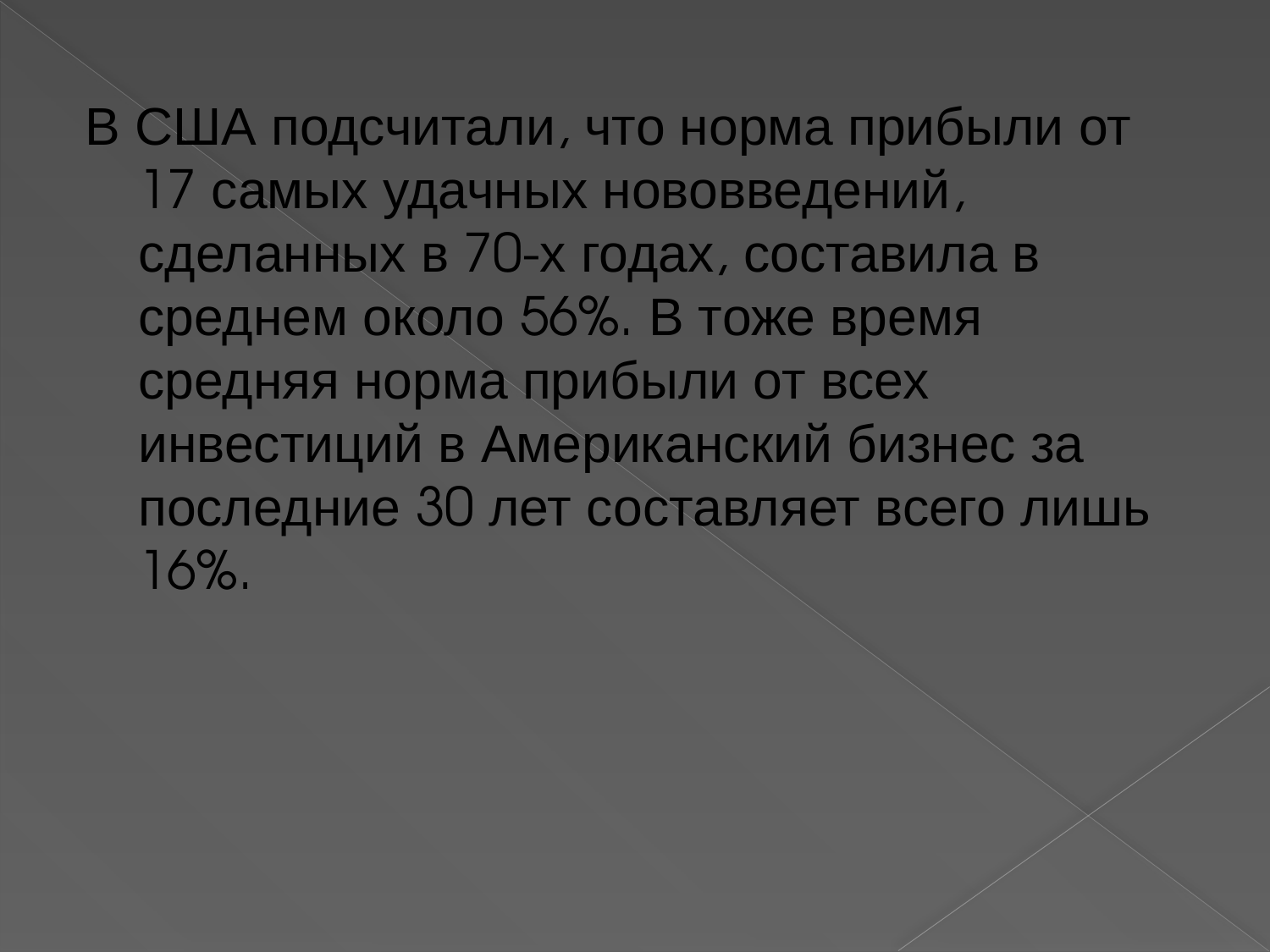

В США подсчитали, что норма прибыли от 17 самых удачных нововведений, сделанных в 70-х годах, составила в среднем около 56%. В тоже время средняя норма прибыли от всех инвестиций в Американский бизнес за последние 30 лет составляет всего лишь 16%.